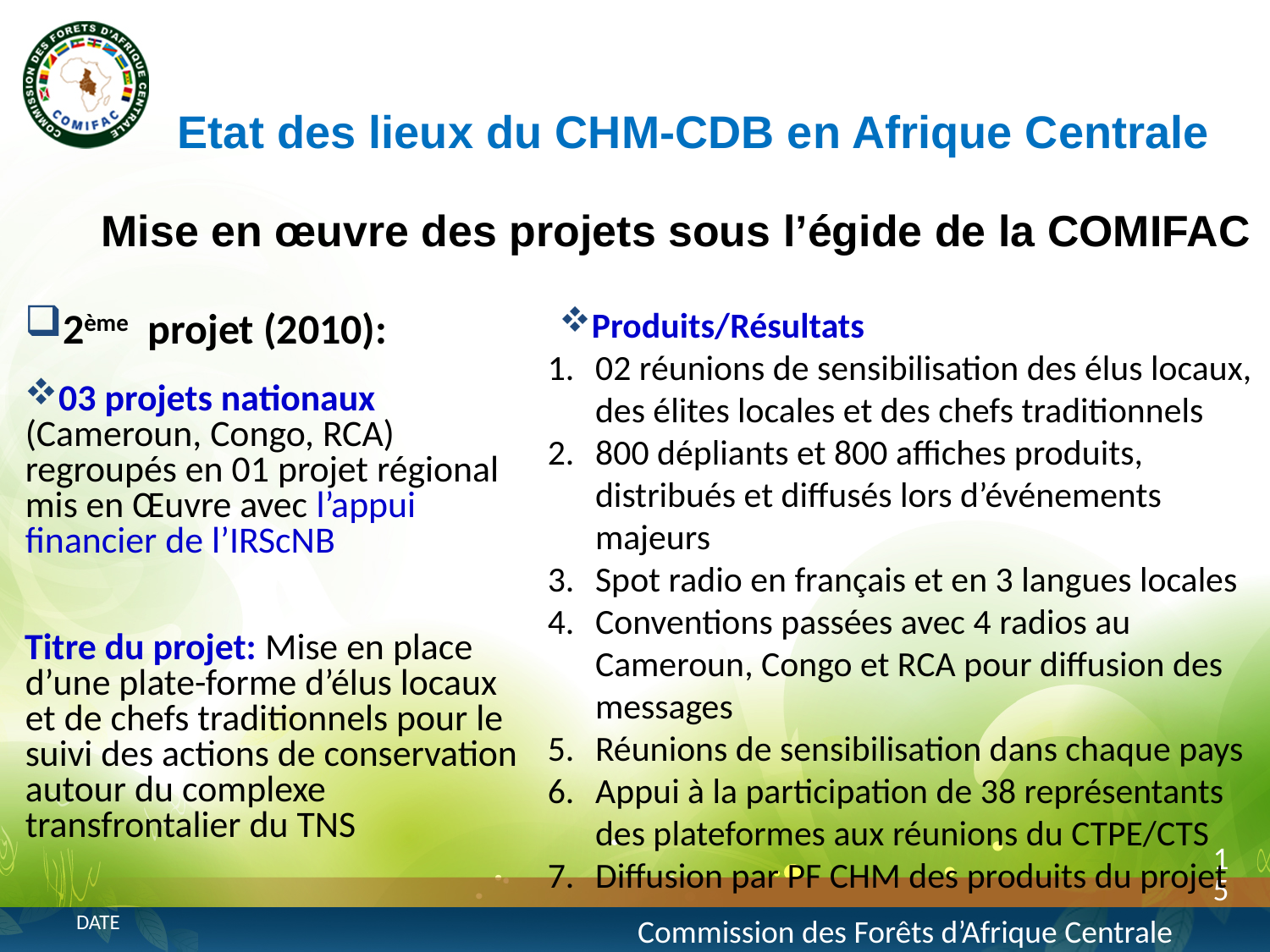

Etat des lieux du CHM-CDB en Afrique Centrale
Mise en œuvre des projets sous l’égide de la COMIFAC

Produits/Résultats
02 réunions de sensibilisation des élus locaux, des élites locales et des chefs traditionnels
800 dépliants et 800 affiches produits, distribués et diffusés lors d’événements majeurs
Spot radio en français et en 3 langues locales
Conventions passées avec 4 radios au Cameroun, Congo et RCA pour diffusion des messages
Réunions de sensibilisation dans chaque pays
Appui à la participation de 38 représentants des plateformes aux réunions du CTPE/CTS
Diffusion par PF CHM des produits du projet
2ème  projet (2010):

03 projets nationaux (Cameroun, Congo, RCA) regroupés en 01 projet régional mis en Œuvre avec l’appui financier de l’IRScNB

Titre du projet: Mise en place d’une plate-forme d’élus locaux et de chefs traditionnels pour le suivi des actions de conservation autour du complexe transfrontalier du TNS
15
Commission des Forêts d’Afrique Centrale
date